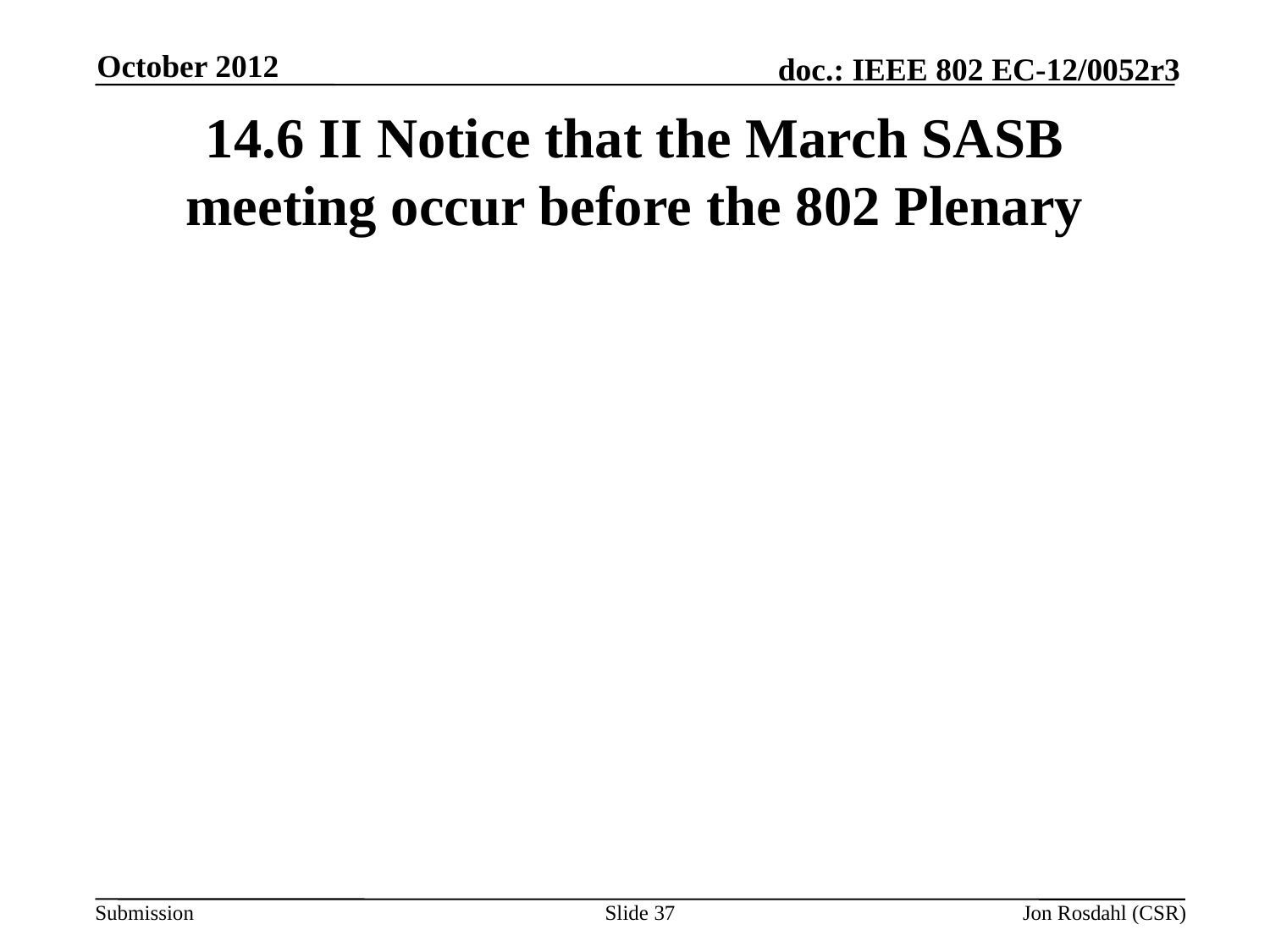

October 2012
# 14.6 II Notice that the March SASB meeting occur before the 802 Plenary

Slide 37
Jon Rosdahl (CSR)